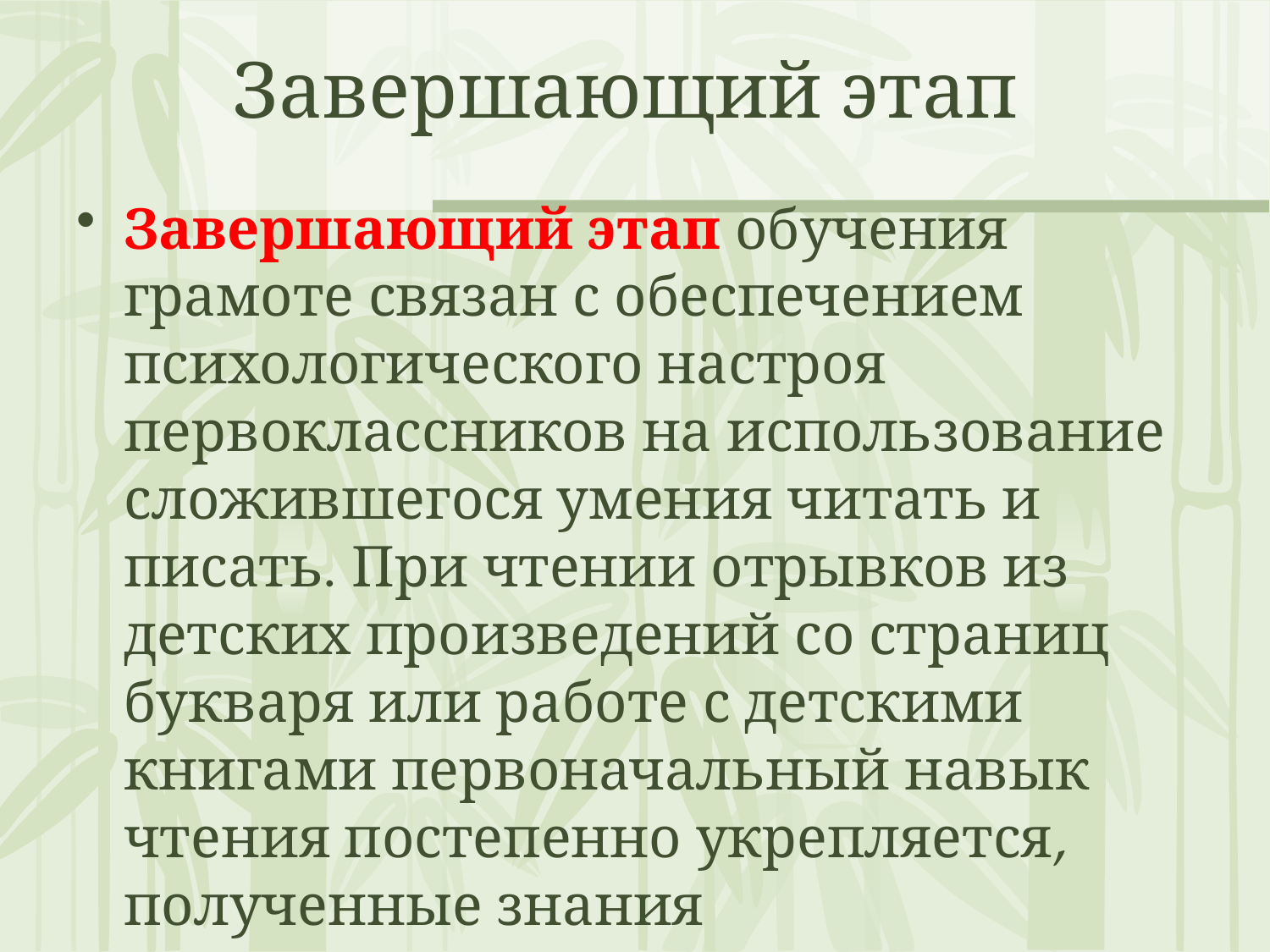

# Завершающий этап
Завершающий этап обучения грамоте связан с обеспечением психологического настроя первоклассников на использование сложившегося умения читать и писать. При чтении отрывков из детских произведений со страниц букваря или работе с детскими книгами первоначальный навык чтения постепенно укрепляется, полученные знания систематизируются.